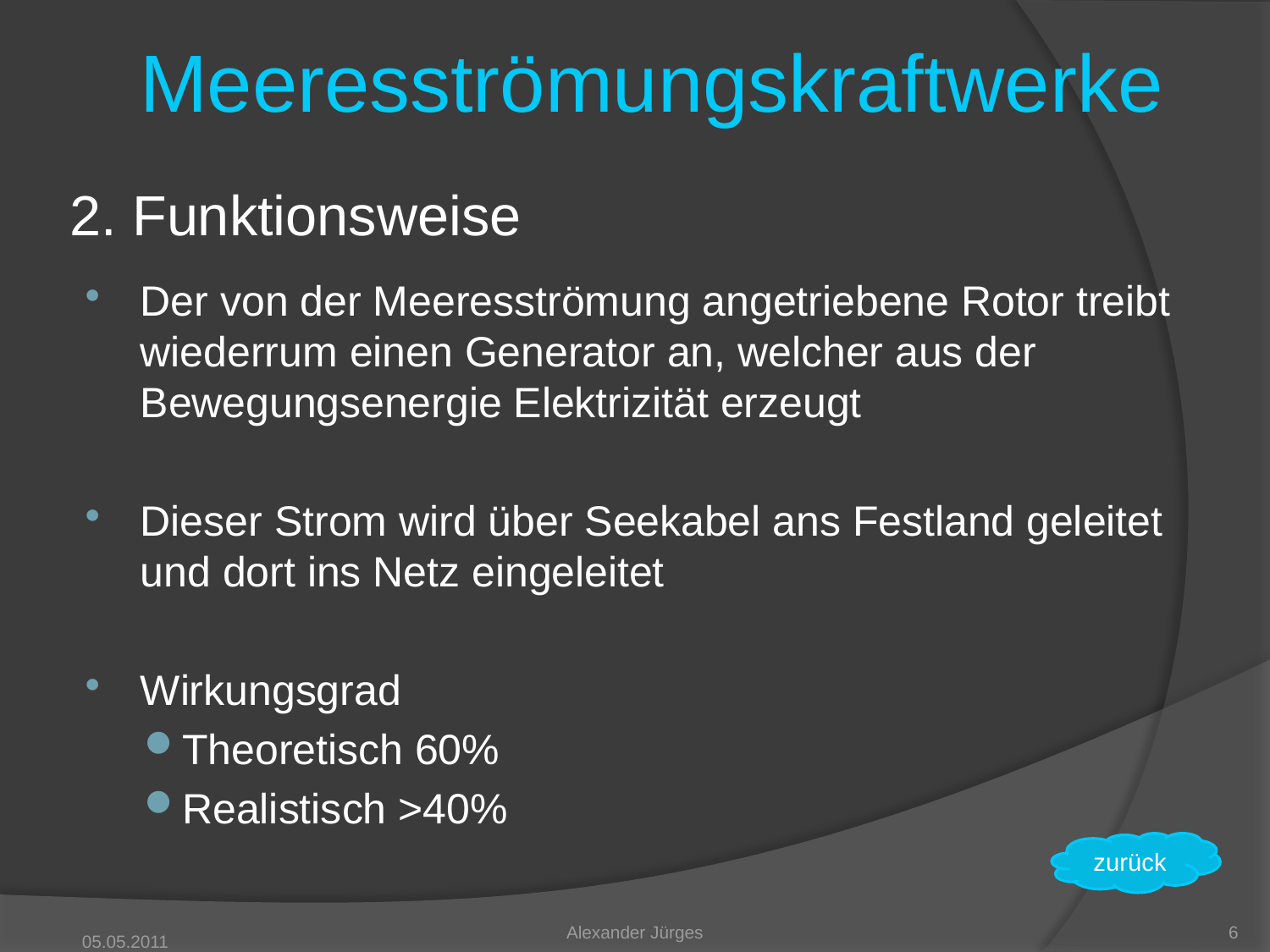

Meeresströmungskraftwerke
# 2. Funktionsweise
Der von der Meeresströmung angetriebene Rotor treibt wiederrum einen Generator an, welcher aus der Bewegungsenergie Elektrizität erzeugt

Dieser Strom wird über Seekabel ans Festland geleitet und dort ins Netz eingeleitet

Wirkungsgrad
Theoretisch 60%
Realistisch >40%
zurück
Alexander Jürges
6
05.05.2011